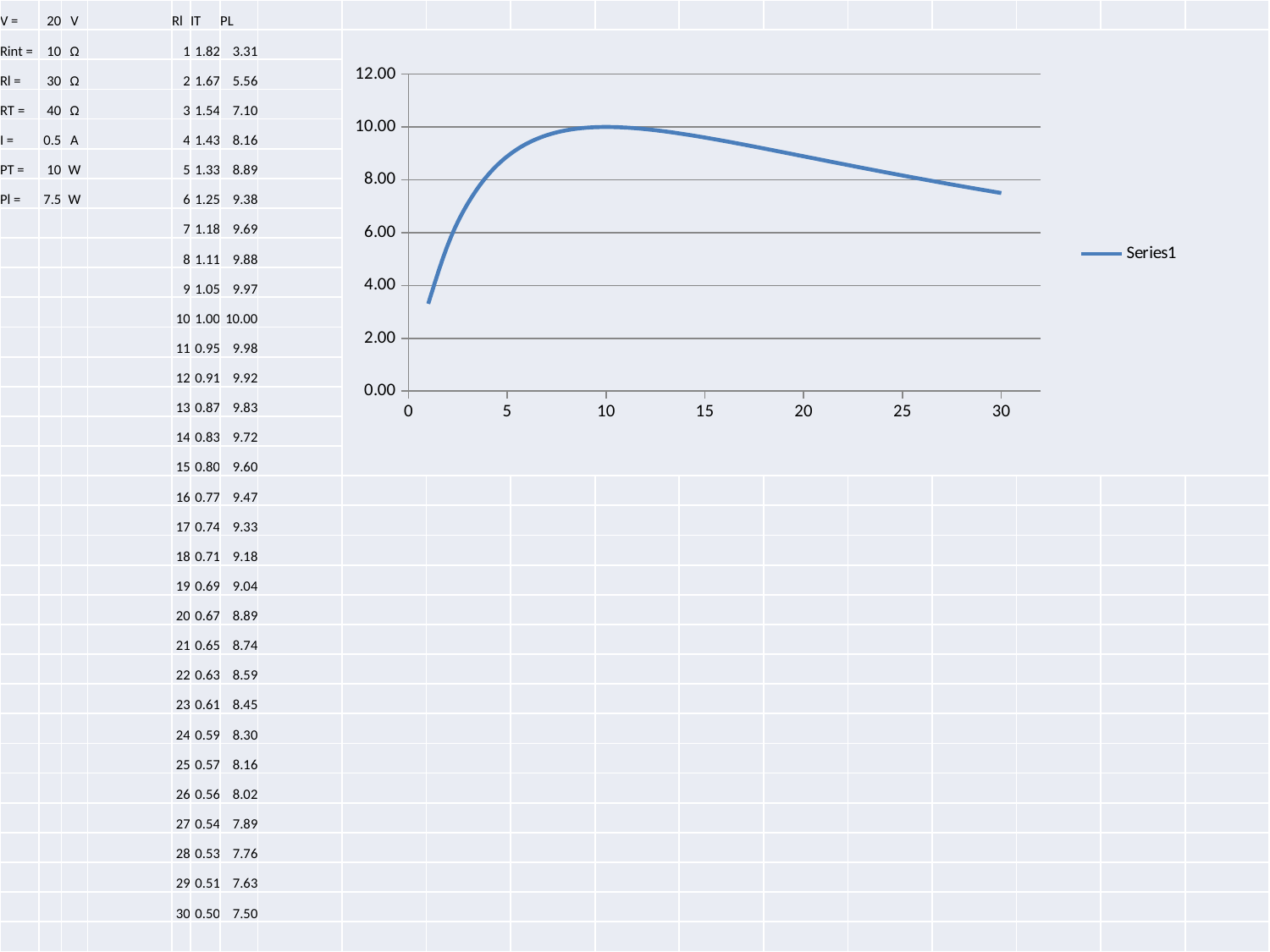

| V = | 20 | V |  | Rl | IT | PL |  |  |  |  |  |  |  |  |  |  |  |  |
| --- | --- | --- | --- | --- | --- | --- | --- | --- | --- | --- | --- | --- | --- | --- | --- | --- | --- | --- |
| Rint = | 10 | Ω |  | 1 | 1.82 | 3.31 |  |  |  |  |  |  |  |  |  |  |  |  |
| Rl = | 30 | Ω |  | 2 | 1.67 | 5.56 |  |  |  |  |  |  |  |  |  |  |  |  |
| RT = | 40 | Ω |  | 3 | 1.54 | 7.10 |  |  |  |  |  |  |  |  |  |  |  |  |
| I = | 0.5 | A |  | 4 | 1.43 | 8.16 |  |  |  |  |  |  |  |  |  |  |  |  |
| PT = | 10 | W |  | 5 | 1.33 | 8.89 |  |  |  |  |  |  |  |  |  |  |  |  |
| Pl = | 7.5 | W |  | 6 | 1.25 | 9.38 |  |  |  |  |  |  |  |  |  |  |  |  |
|  |  |  |  | 7 | 1.18 | 9.69 |  |  |  |  |  |  |  |  |  |  |  |  |
|  |  |  |  | 8 | 1.11 | 9.88 |  |  |  |  |  |  |  |  |  |  |  |  |
|  |  |  |  | 9 | 1.05 | 9.97 |  |  |  |  |  |  |  |  |  |  |  |  |
|  |  |  |  | 10 | 1.00 | 10.00 |  |  |  |  |  |  |  |  |  |  |  |  |
|  |  |  |  | 11 | 0.95 | 9.98 |  |  |  |  |  |  |  |  |  |  |  |  |
|  |  |  |  | 12 | 0.91 | 9.92 |  |  |  |  |  |  |  |  |  |  |  |  |
|  |  |  |  | 13 | 0.87 | 9.83 |  |  |  |  |  |  |  |  |  |  |  |  |
|  |  |  |  | 14 | 0.83 | 9.72 |  |  |  |  |  |  |  |  |  |  |  |  |
|  |  |  |  | 15 | 0.80 | 9.60 |  |  |  |  |  |  |  |  |  |  |  |  |
|  |  |  |  | 16 | 0.77 | 9.47 |  |  |  |  |  |  |  |  |  |  |  |  |
|  |  |  |  | 17 | 0.74 | 9.33 |  |  |  |  |  |  |  |  |  |  |  |  |
|  |  |  |  | 18 | 0.71 | 9.18 |  |  |  |  |  |  |  |  |  |  |  |  |
|  |  |  |  | 19 | 0.69 | 9.04 |  |  |  |  |  |  |  |  |  |  |  |  |
|  |  |  |  | 20 | 0.67 | 8.89 |  |  |  |  |  |  |  |  |  |  |  |  |
|  |  |  |  | 21 | 0.65 | 8.74 |  |  |  |  |  |  |  |  |  |  |  |  |
|  |  |  |  | 22 | 0.63 | 8.59 |  |  |  |  |  |  |  |  |  |  |  |  |
|  |  |  |  | 23 | 0.61 | 8.45 |  |  |  |  |  |  |  |  |  |  |  |  |
|  |  |  |  | 24 | 0.59 | 8.30 |  |  |  |  |  |  |  |  |  |  |  |  |
|  |  |  |  | 25 | 0.57 | 8.16 |  |  |  |  |  |  |  |  |  |  |  |  |
|  |  |  |  | 26 | 0.56 | 8.02 |  |  |  |  |  |  |  |  |  |  |  |  |
|  |  |  |  | 27 | 0.54 | 7.89 |  |  |  |  |  |  |  |  |  |  |  |  |
|  |  |  |  | 28 | 0.53 | 7.76 |  |  |  |  |  |  |  |  |  |  |  |  |
|  |  |  |  | 29 | 0.51 | 7.63 |  |  |  |  |  |  |  |  |  |  |  |  |
|  |  |  |  | 30 | 0.50 | 7.50 |  |  |  |  |  |  |  |  |  |  |  |  |
|  |  |  |  |  |  |  |  |  |  |  |  |  |  |  |  |  |  |  |
#

### Chart

| Category |  |
|---|---|